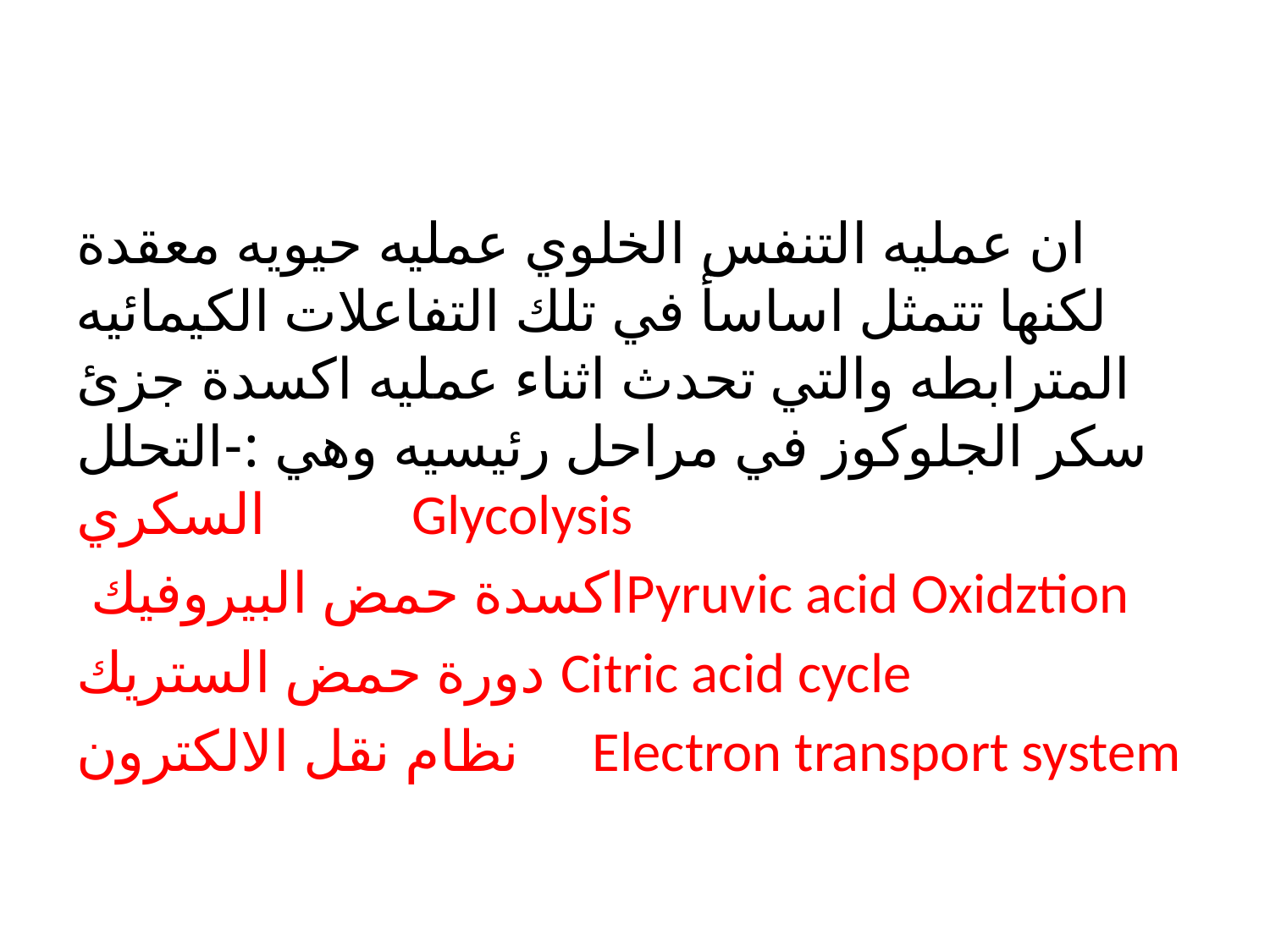

ان عمليه التنفس الخلوي عمليه حيويه معقدة لكنها تتمثل اساسأ في تلك التفاعلات الكيمائيه المترابطه والتي تحدث اثناء عمليه اكسدة جزئ سكر الجلوكوز في مراحل رئيسيه وهي :-التحلل السكري          Glycolysis
 اكسدة حمض البيروفيكPyruvic acid Oxidztion
دورة حمض الستريك Citric acid cycle
نظام نقل الالكترون     Electron transport system